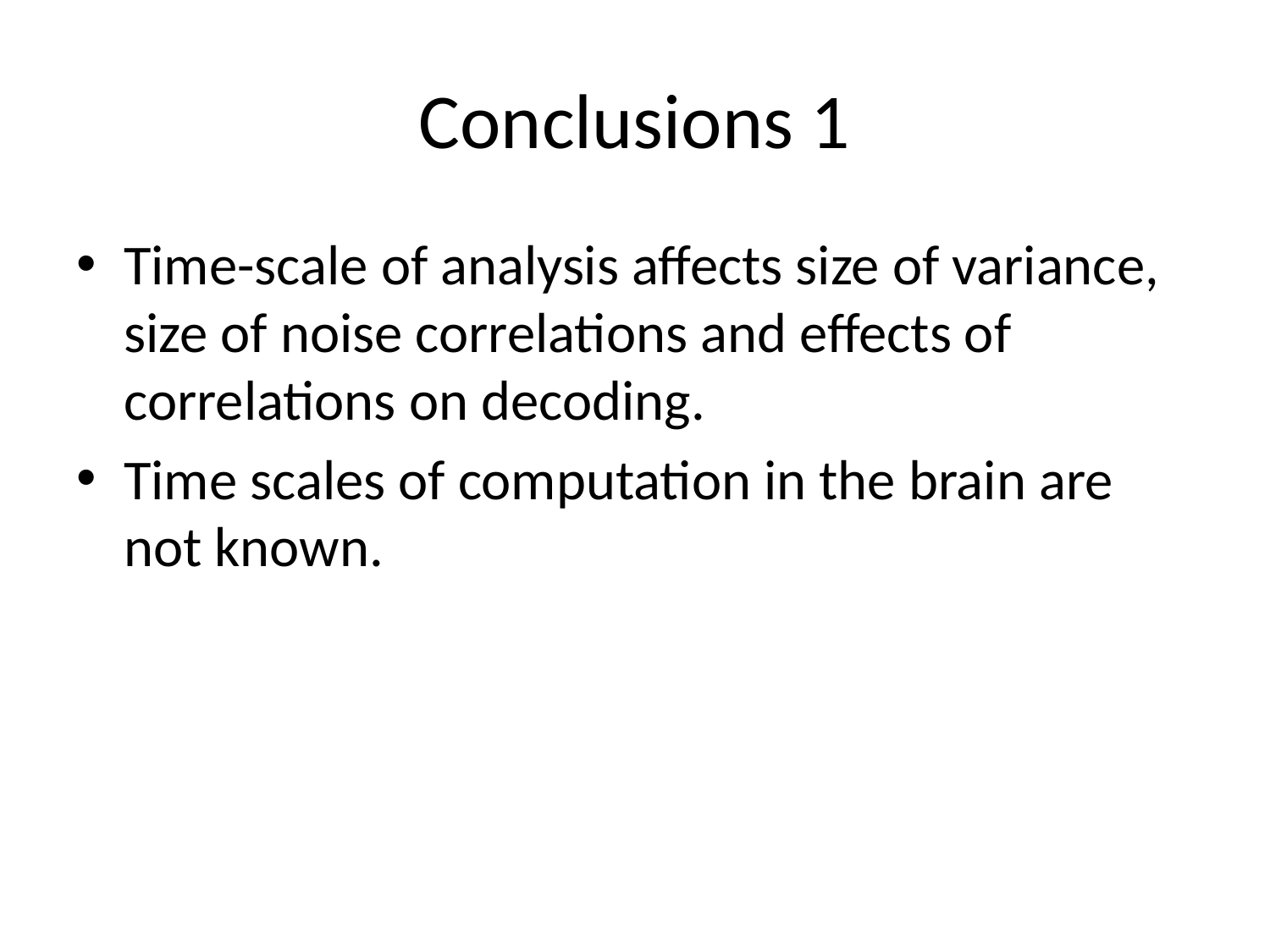

# Conclusions 1
Time-scale of analysis affects size of variance, size of noise correlations and effects of correlations on decoding.
Time scales of computation in the brain are not known.